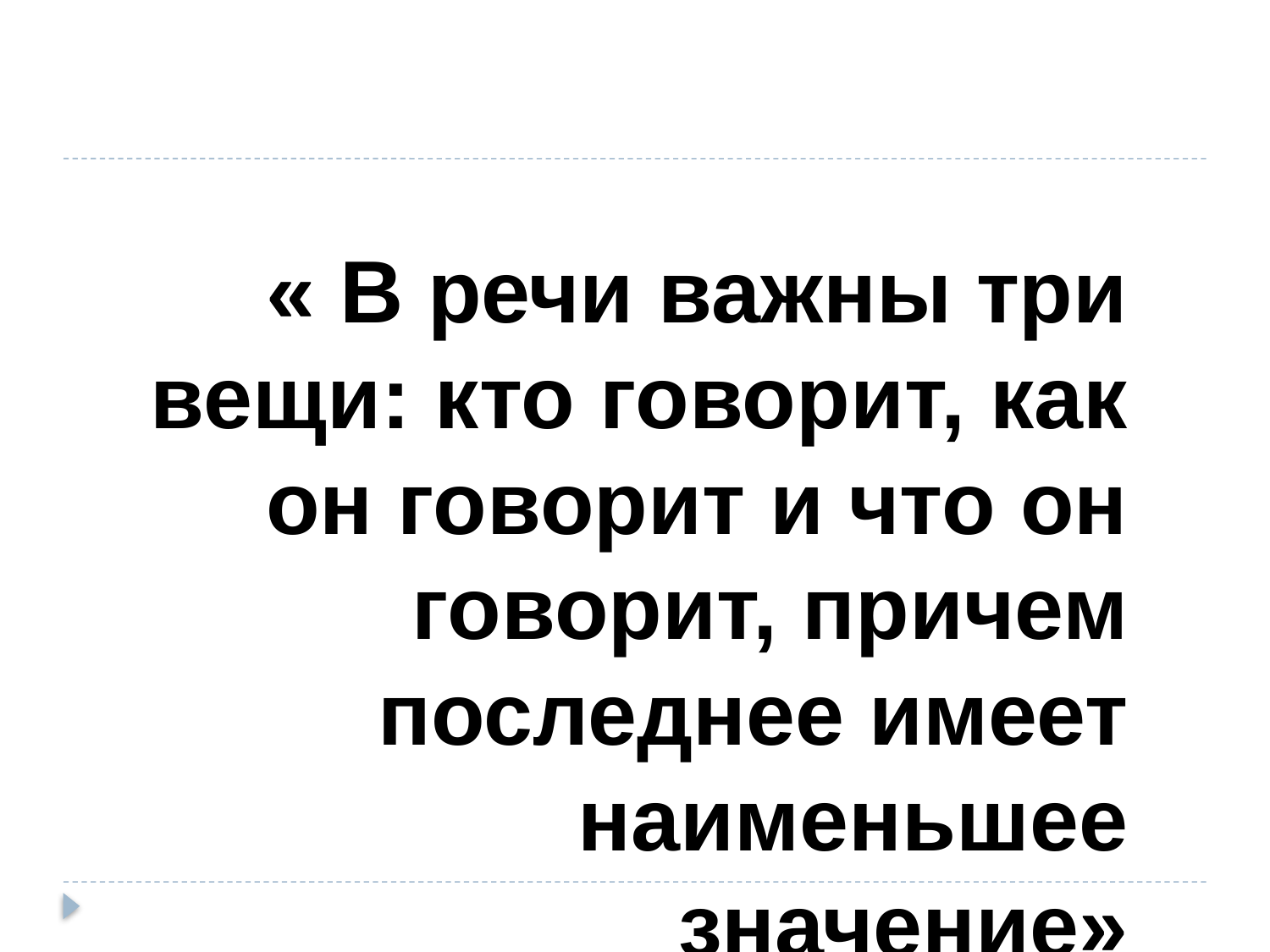

« В речи важны три вещи: кто говорит, как он говорит и что он говорит, причем последнее имеет наименьшее значение»
Джон Морли английский писатель